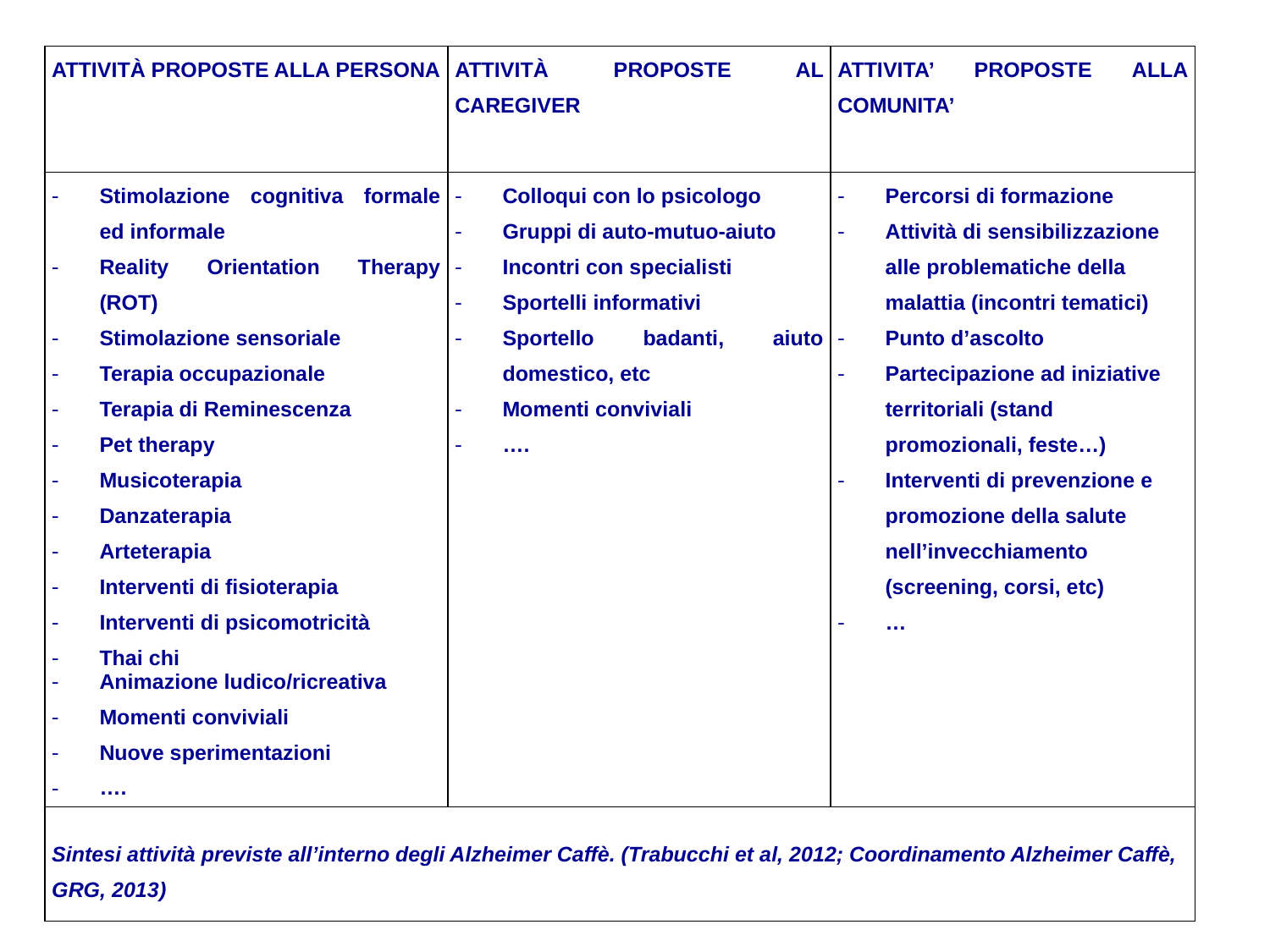

| ATTIVITÀ PROPOSTE ALLA PERSONA | ATTIVITÀ PROPOSTE AL CAREGIVER | ATTIVITA’ PROPOSTE ALLA COMUNITA’ |
| --- | --- | --- |
| Stimolazione cognitiva formale ed informale Reality Orientation Therapy (ROT) Stimolazione sensoriale Terapia occupazionale Terapia di Reminescenza Pet therapy Musicoterapia Danzaterapia Arteterapia Interventi di fisioterapia Interventi di psicomotricità Thai chi Animazione ludico/ricreativa Momenti conviviali Nuove sperimentazioni …. | Colloqui con lo psicologo Gruppi di auto-mutuo-aiuto Incontri con specialisti Sportelli informativi Sportello badanti, aiuto domestico, etc Momenti conviviali …. | Percorsi di formazione Attività di sensibilizzazione alle problematiche della malattia (incontri tematici) Punto d’ascolto Partecipazione ad iniziative territoriali (stand promozionali, feste…) Interventi di prevenzione e promozione della salute nell’invecchiamento (screening, corsi, etc) … |
| Sintesi attività previste all’interno degli Alzheimer Caffè. (Trabucchi et al, 2012; Coordinamento Alzheimer Caffè, GRG, 2013) |  |  |